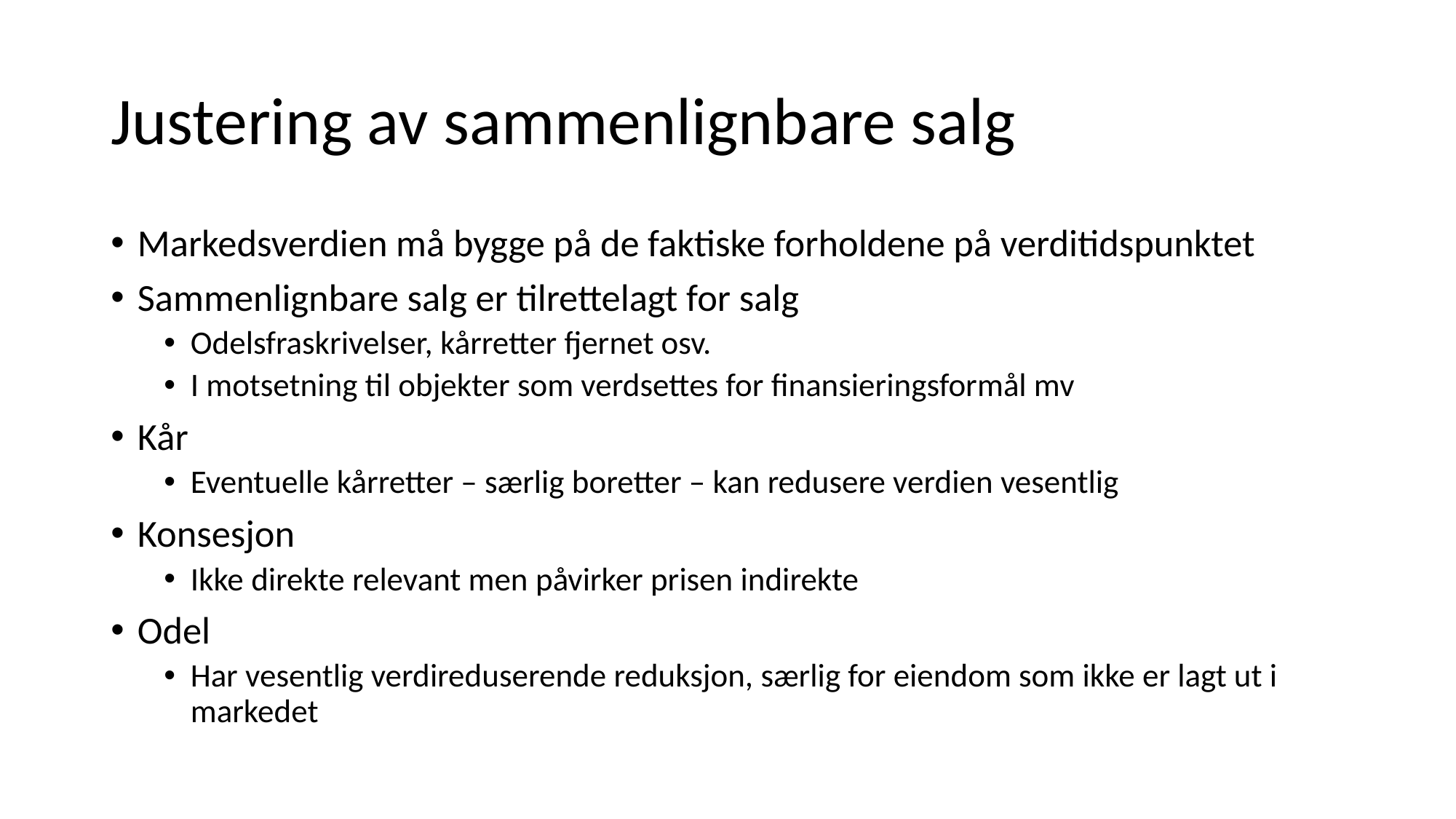

# Justering av sammenlignbare salg
Markedsverdien må bygge på de faktiske forholdene på verditidspunktet
Sammenlignbare salg er tilrettelagt for salg
Odelsfraskrivelser, kårretter fjernet osv.
I motsetning til objekter som verdsettes for finansieringsformål mv
Kår
Eventuelle kårretter – særlig boretter – kan redusere verdien vesentlig
Konsesjon
Ikke direkte relevant men påvirker prisen indirekte
Odel
Har vesentlig verdireduserende reduksjon, særlig for eiendom som ikke er lagt ut i markedet